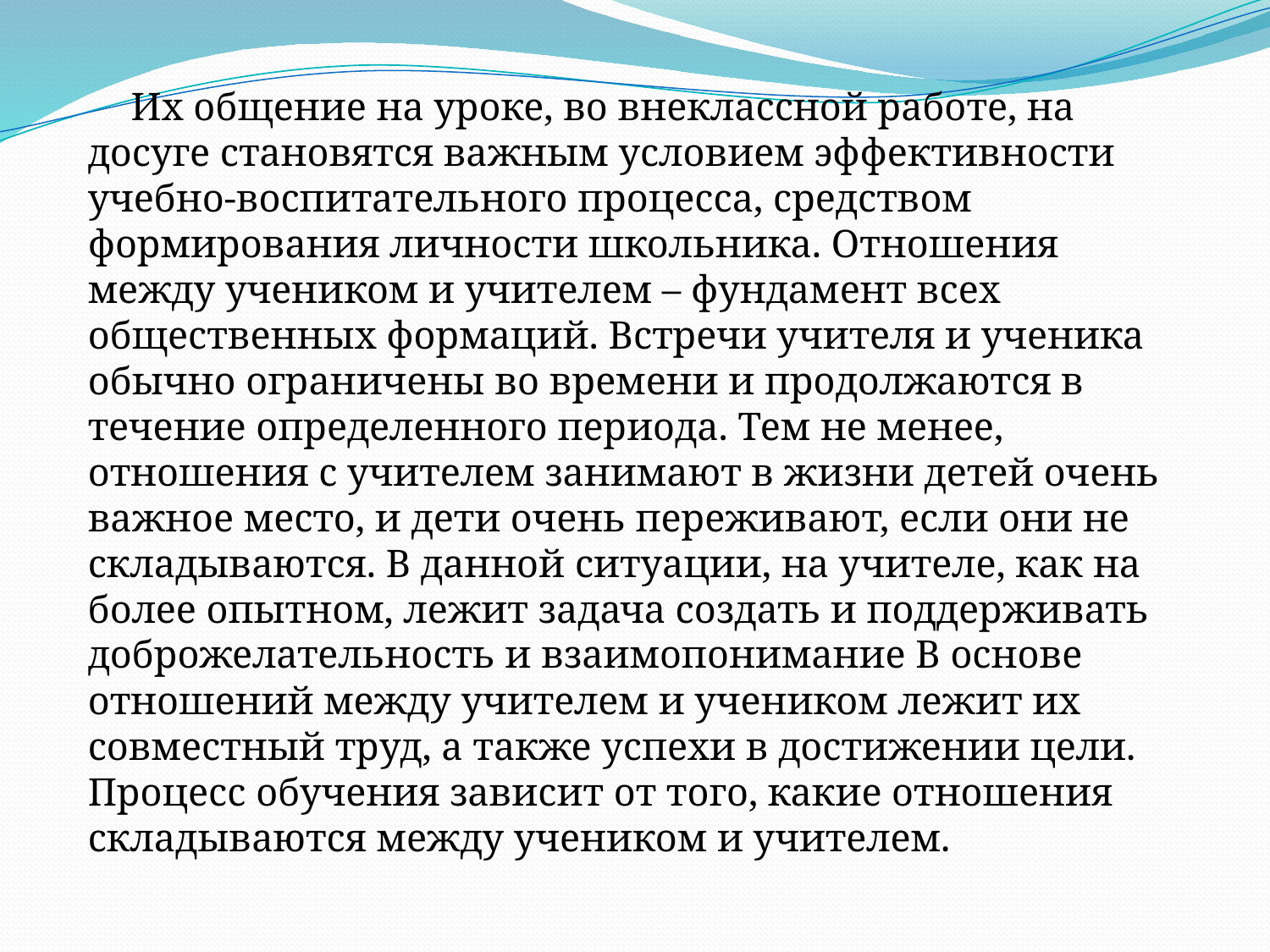

Их общение на уроке, во внеклассной работе, на досуге становятся важным условием эффективности учебно-воспитательного процесса, средством формирования личности школьника. Отношения между учеником и учителем – фундамент всех общественных формаций. Встречи учителя и ученика обычно ограничены во времени и продолжаются в течение определенного периода. Тем не менее, отношения с учителем занимают в жизни детей очень важное место, и дети очень переживают, если они не складываются. В данной ситуации, на учителе, как на более опытном, лежит задача создать и поддерживать доброжелательность и взаимопонимание В основе отношений между учителем и учеником лежит их совместный труд, а также успехи в достижении цели. Процесс обучения зависит от того, какие отношения складываются между учеником и учителем.